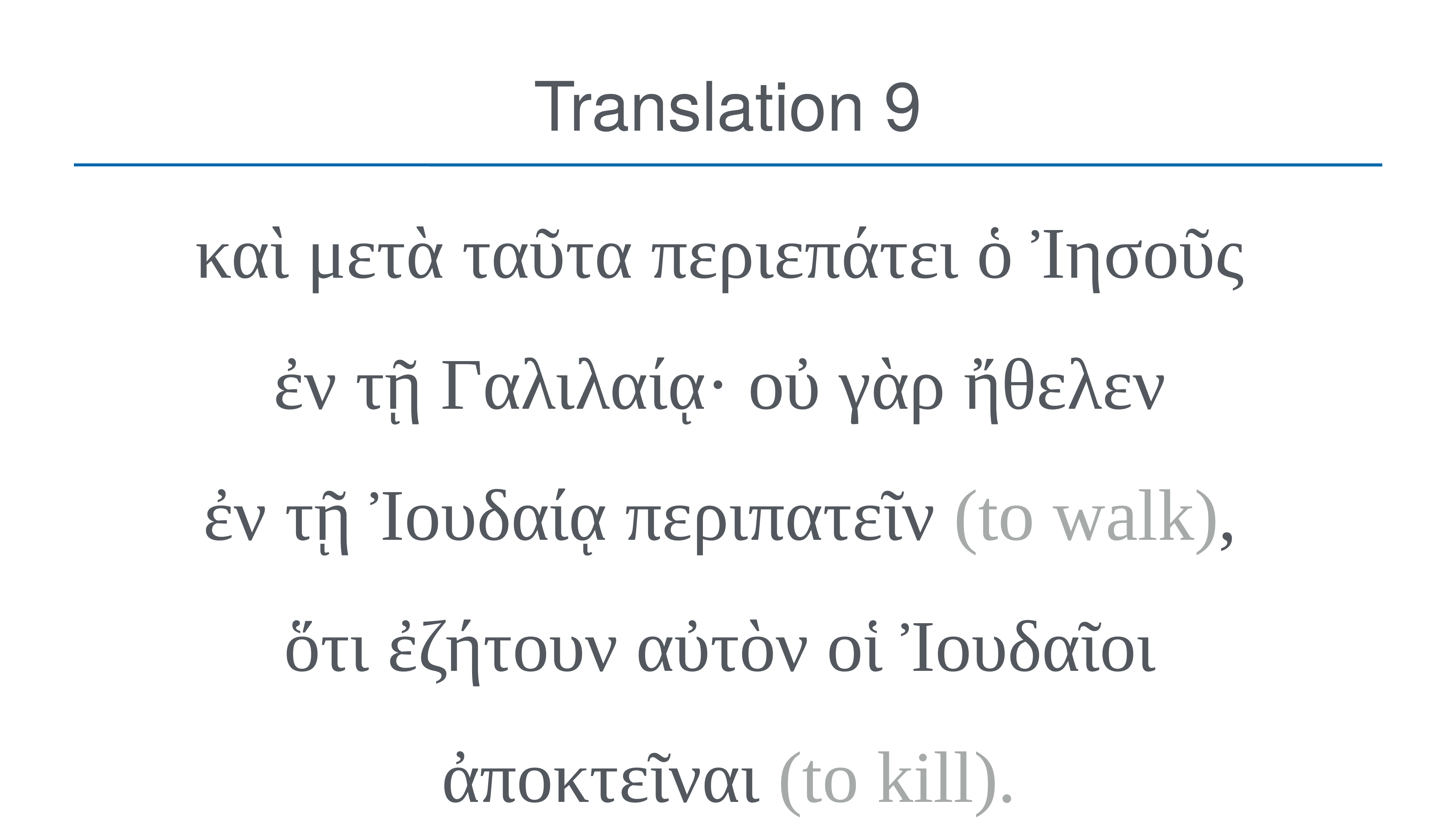

# Translation 9
καὶ μετὰ ταῦτα περιεπάτει ὁ Ἰησοῦς
ἐν τῇ Γαλιλαίᾳ· οὐ γὰρ ἤθελεν
ἐν τῇ Ἰουδαίᾳ περιπατεῖν (to walk),
ὅτι ἐζήτουν αὐτὸν οἱ Ἰουδαῖοι
ἀποκτεῖναι (to kill).